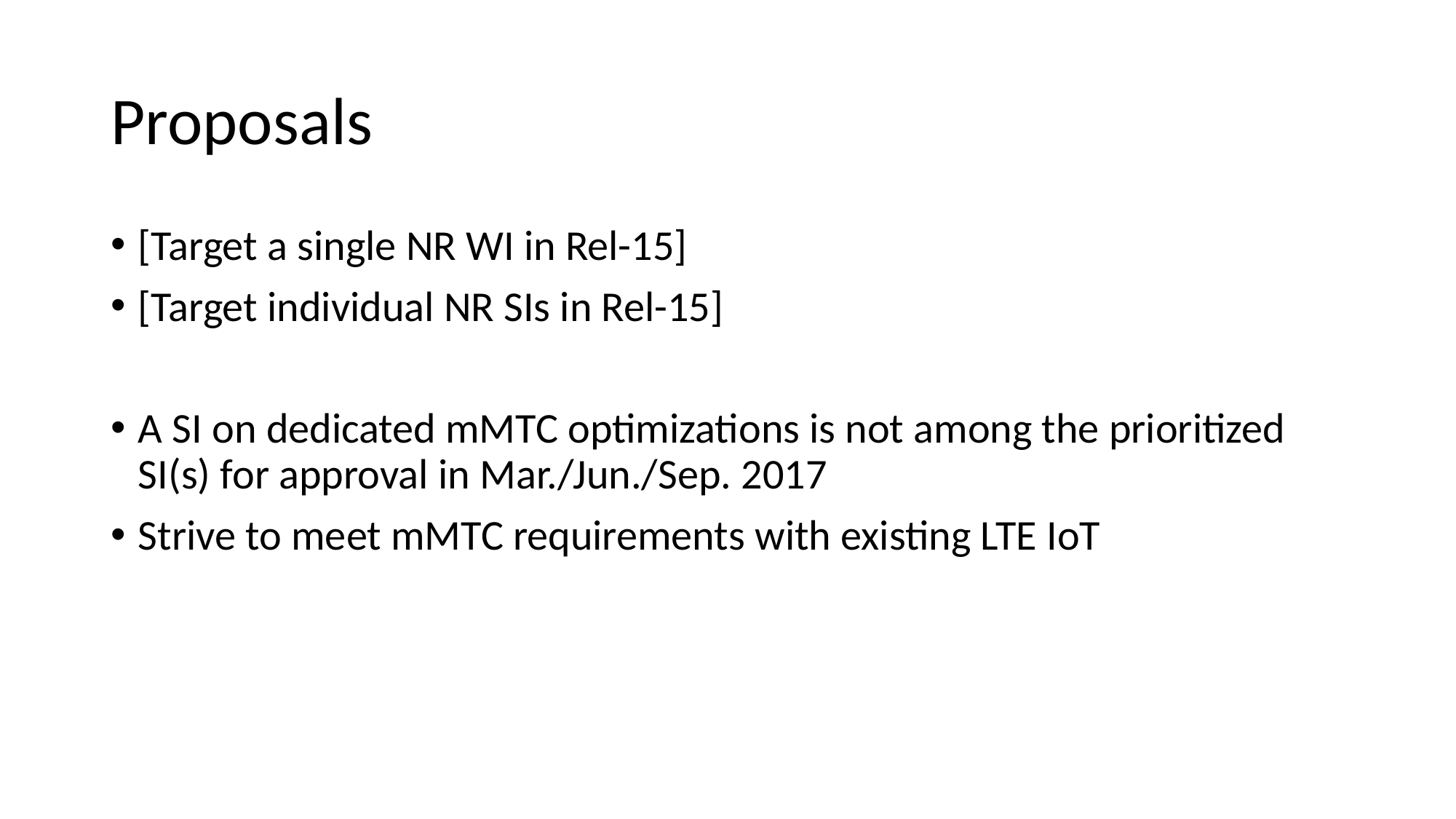

# Proposals
[Target a single NR WI in Rel-15]
[Target individual NR SIs in Rel-15]

A SI on dedicated mMTC optimizations is not among the prioritized SI(s) for approval in Mar./Jun./Sep. 2017
Strive to meet mMTC requirements with existing LTE IoT